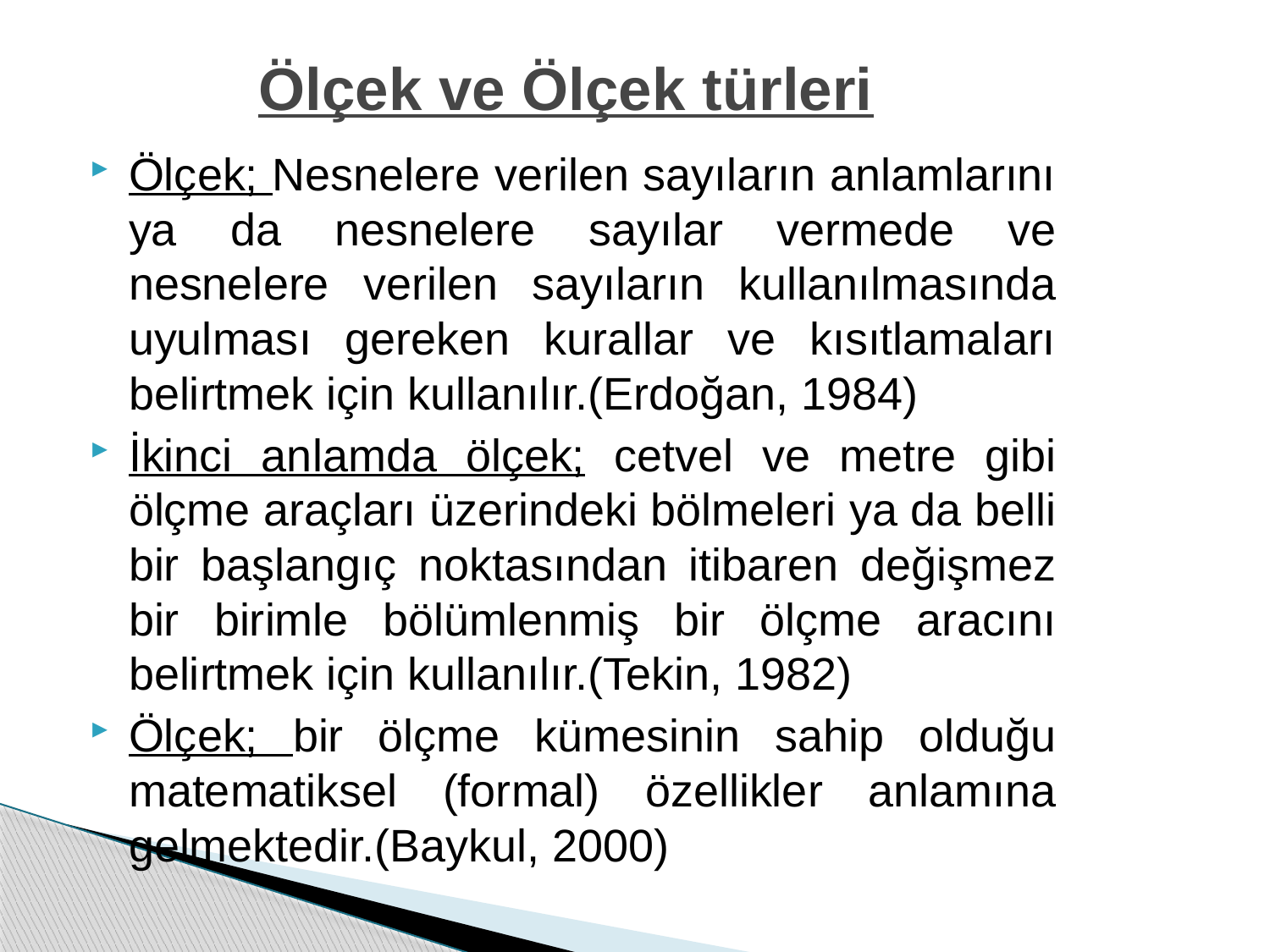

# Ölçek ve Ölçek türleri
Ölçek; Nesnelere verilen sayıların anlamlarını ya da nesnelere sayılar vermede ve nesnelere verilen sayıların kullanılmasında uyulması gereken kurallar ve kısıtlamaları belirtmek için kullanılır.(Erdoğan, 1984)
İkinci anlamda ölçek; cetvel ve metre gibi ölçme araçları üzerindeki bölmeleri ya da belli bir başlangıç noktasından itibaren değişmez bir birimle bölümlenmiş bir ölçme aracını belirtmek için kullanılır.(Tekin, 1982)
Ölçek; bir ölçme kümesinin sahip olduğu matematiksel (formal) özellikler anlamına gelmektedir.(Baykul, 2000)